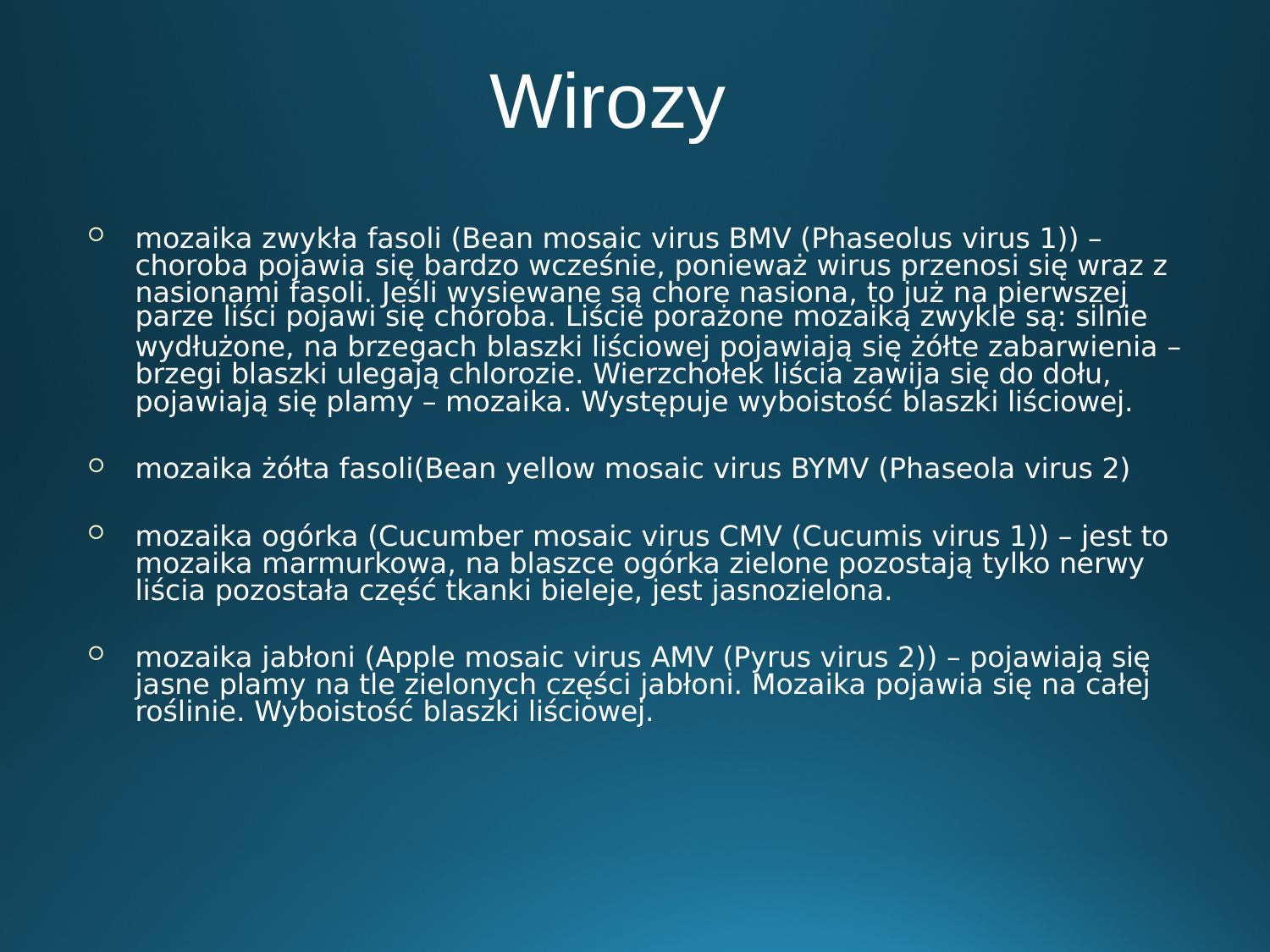

# Wirozy
mozaika zwykła fasoli (Bean mosaic virus BMV (Phaseolus virus 1)) – choroba pojawia się bardzo wcześnie, ponieważ wirus przenosi się wraz z nasionami fasoli. Jeśli wysiewane są chore nasiona, to już na pierwszej
parze liści pojawi się choroba. Liście porażone mozaiką zwykle są: silnie
wydłużone, na brzegach blaszki liściowej pojawiają się żółte zabarwienia – brzegi blaszki ulegają chlorozie. Wierzchołek liścia zawija się do dołu,
pojawiają się plamy – mozaika. Występuje wyboistość blaszki liściowej.
mozaika żółta fasoli(Bean yellow mosaic virus BYMV (Phaseola virus 2)

mozaika ogórka (Cucumber mosaic virus CMV (Cucumis virus 1)) – jest to mozaika marmurkowa, na blaszce ogórka zielone pozostają tylko nerwy
liścia pozostała część tkanki bieleje, jest jasnozielona.

mozaika jabłoni (Apple mosaic virus AMV (Pyrus virus 2)) – pojawiają się jasne plamy na tle zielonych części jabłoni. Mozaika pojawia się na całej roślinie. Wyboistość blaszki liściowej.